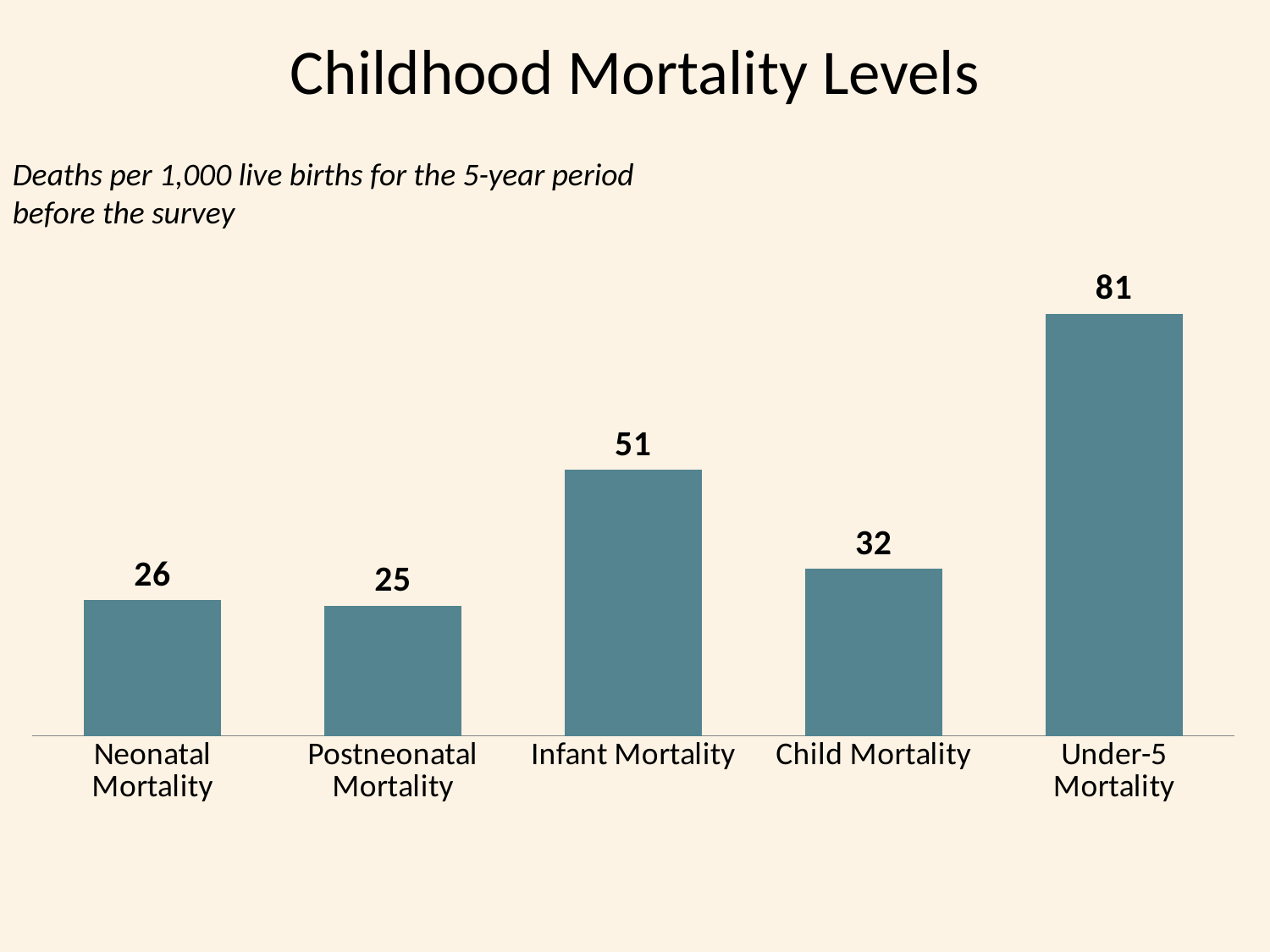

# Childhood Mortality Levels
Deaths per 1,000 live births for the 5-year period before the survey

### Chart

| Category |  |
|---|---|
| Neonatal Mortality | 26.0 |
| Postneonatal Mortality | 25.0 |
| Infant Mortality | 51.0 |
| Child Mortality | 32.0 |
| Under-5 Mortality | 81.0 |